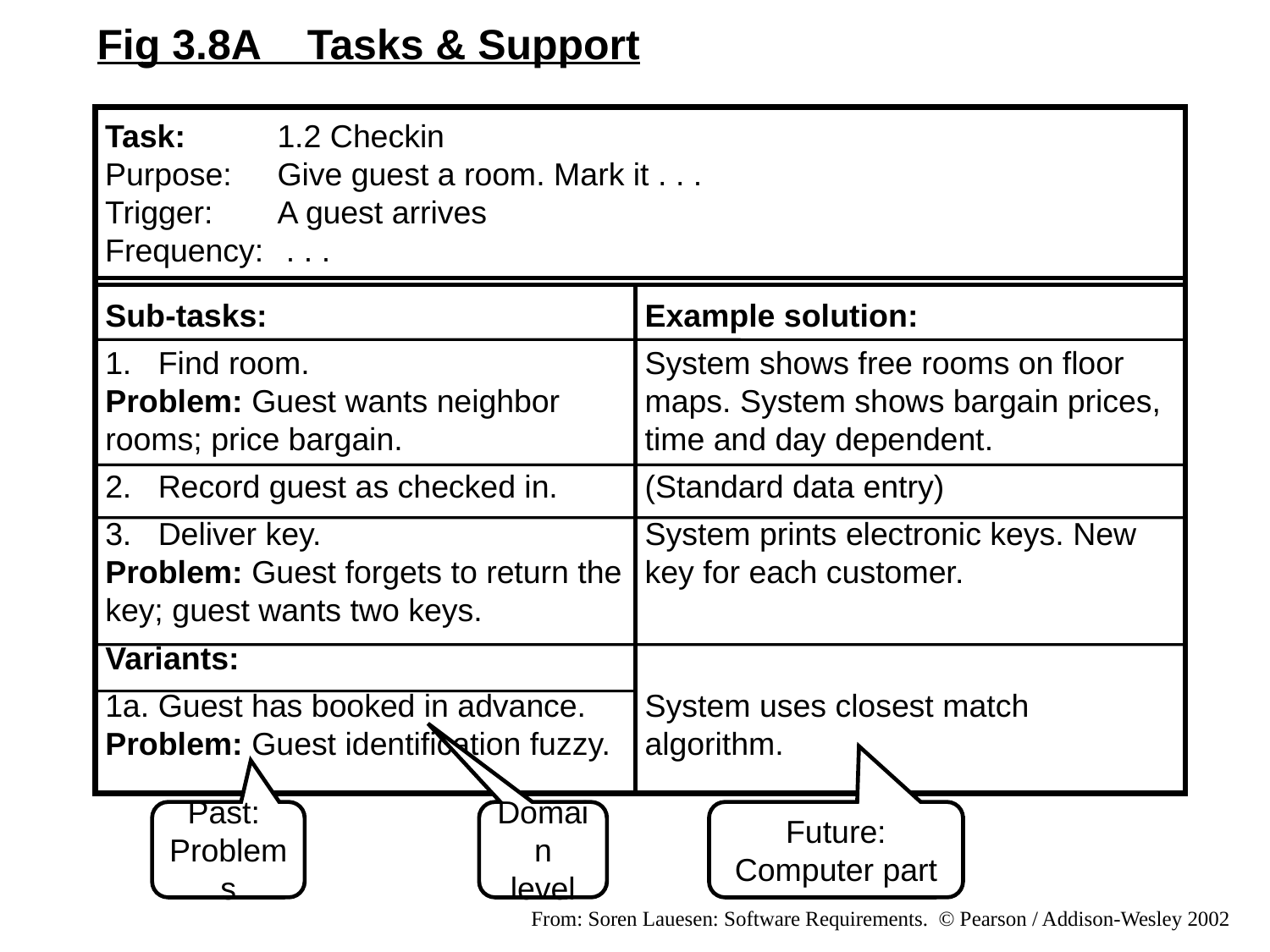

Fig 3.8A    Tasks & Support
Task:	1.2 Checkin
Purpose:	Give guest a room. Mark it . . .
Trigger:	A guest arrives
Frequency:	 . . .

Sub-tasks:
1.	Find room.
Problem: Guest wants neighbor rooms; price bargain.
2.	Record guest as checked in.
3.	Deliver key.
Problem: Guest forgets to return the key; guest wants two keys.
Variants:
1a.	Guest has booked in advance.
Problem: Guest identification fuzzy.
Example solution:
System shows free rooms on floor maps. System shows bargain prices, time and day dependent.
(Standard data entry)
System prints electronic keys. New key for each customer.

System uses closest match algorithm.

Future:
Computer part

Past:
Problems
Domain
level
From: Soren Lauesen: Software Requirements.  © Pearson / Addison-Wesley 2002